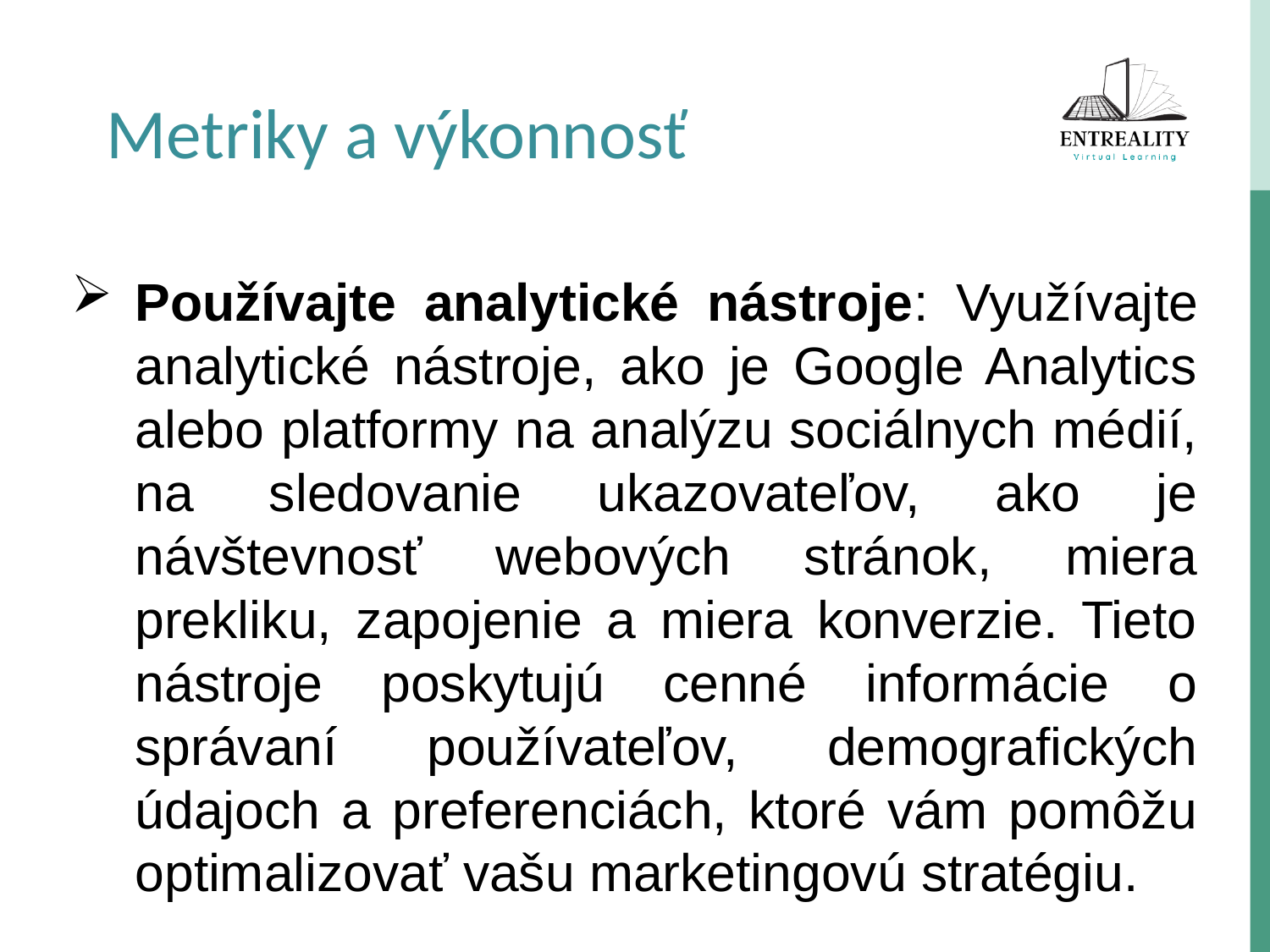

Metriky a výkonnosť

Používajte analytické nástroje: Využívajte analytické nástroje, ako je Google Analytics alebo platformy na analýzu sociálnych médií, na sledovanie ukazovateľov, ako je návštevnosť webových stránok, miera prekliku, zapojenie a miera konverzie. Tieto nástroje poskytujú cenné informácie o správaní používateľov, demografických údajoch a preferenciách, ktoré vám pomôžu optimalizovať vašu marketingovú stratégiu.